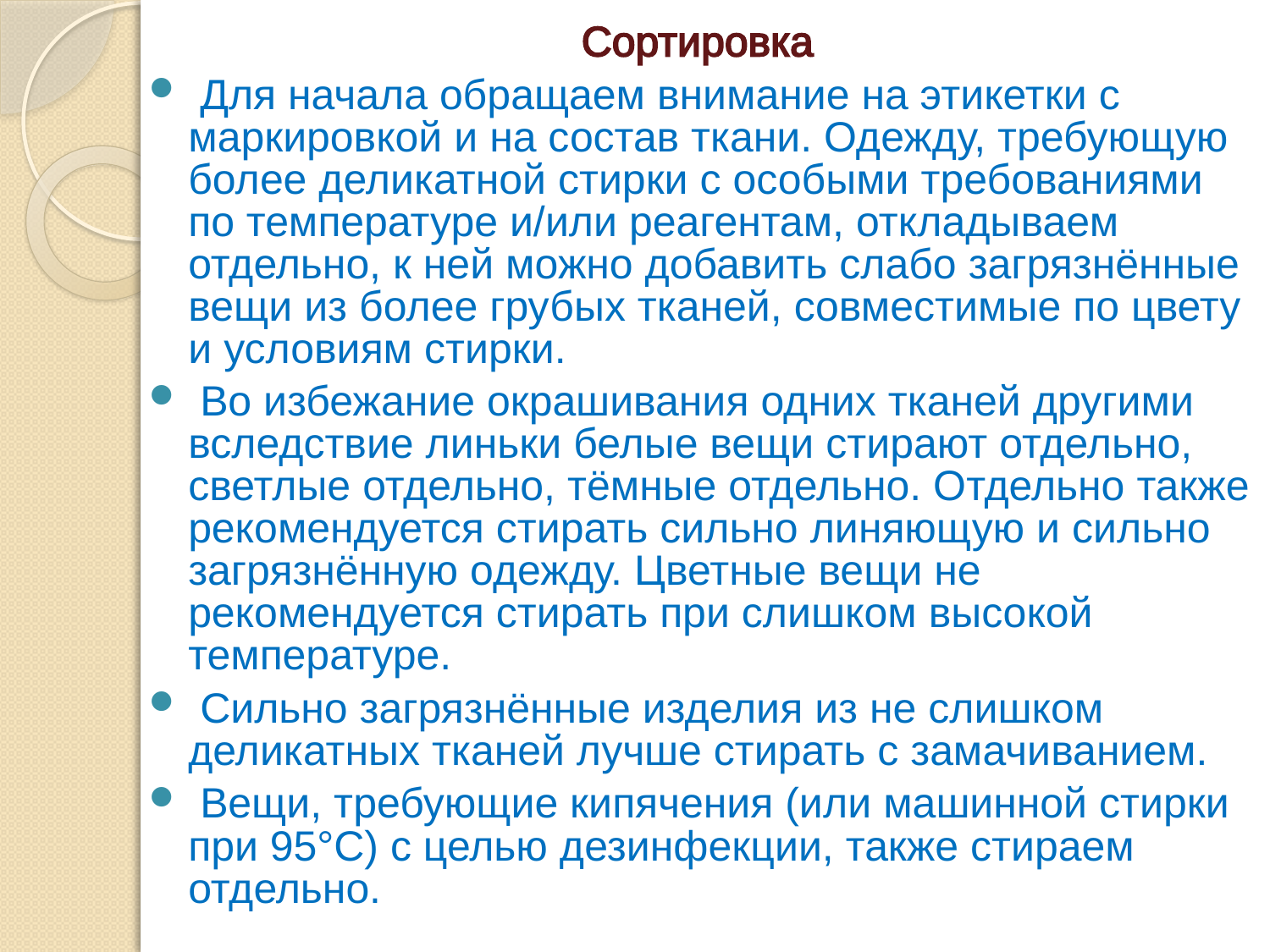

Сортировка
 Для начала обращаем внимание на этикетки с маркировкой и на состав ткани. Одежду, требующую более деликатной стирки с особыми требованиями по температуре и/или реагентам, откладываем отдельно, к ней можно добавить слабо загрязнённые вещи из более грубых тканей, совместимые по цвету и условиям стирки.
 Во избежание окрашивания одних тканей другими вследствие линьки белые вещи стирают отдельно, светлые отдельно, тёмные отдельно. Отдельно также рекомендуется стирать сильно линяющую и сильно загрязнённую одежду. Цветные вещи не рекомендуется стирать при слишком высокой температуре.
 Сильно загрязнённые изделия из не слишком деликатных тканей лучше стирать с замачиванием.
 Вещи, требующие кипячения (или машинной стирки при 95°C) с целью дезинфекции, также стираем отдельно.